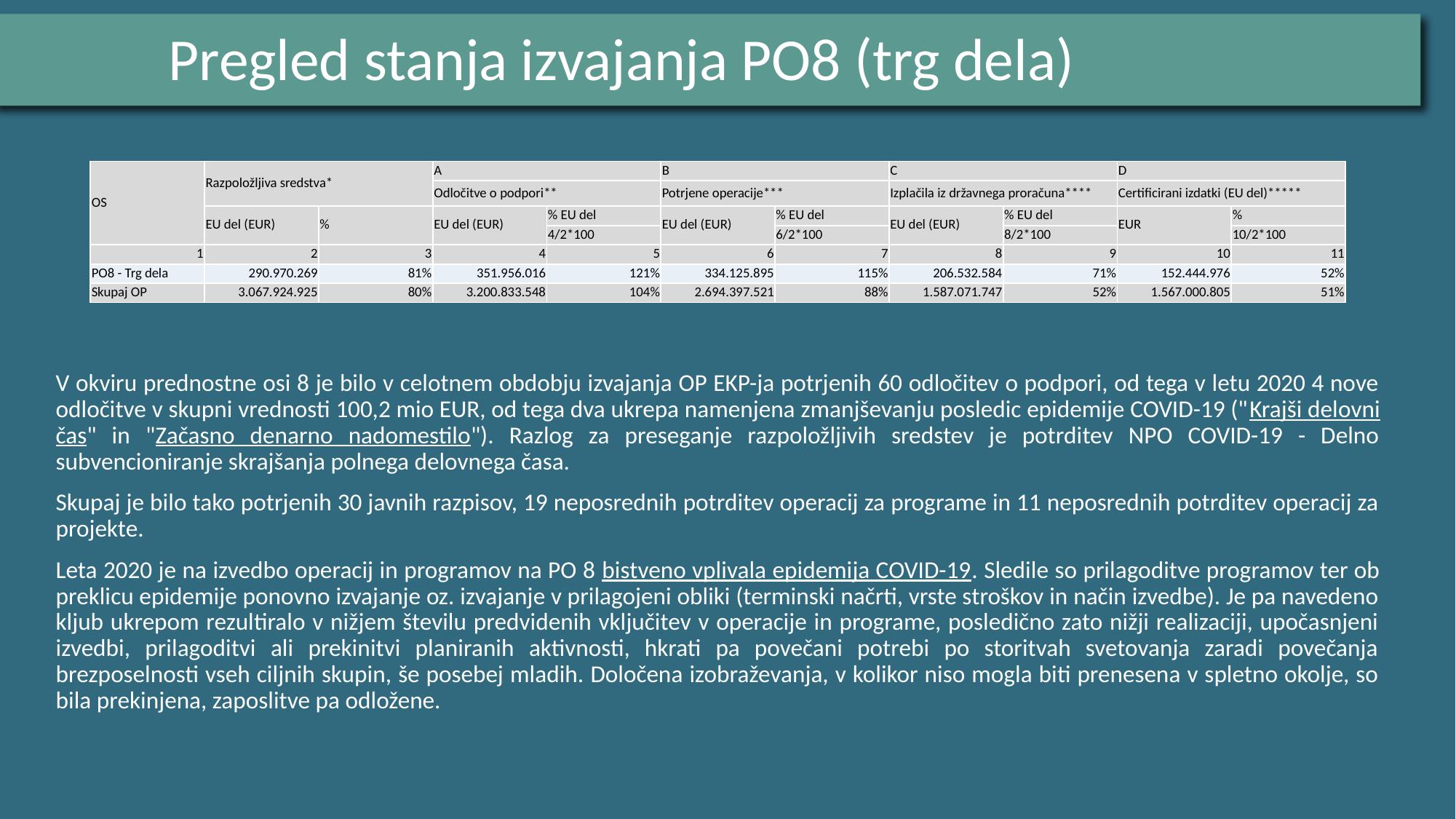

# Pregled stanja izvajanja PO8 (trg dela)
| OS | Razpoložljiva sredstva\* |  | A |  | B |  | C |  | D |  |
| --- | --- | --- | --- | --- | --- | --- | --- | --- | --- | --- |
|  |  |  | Odločitve o podpori\*\* |  | Potrjene operacije\*\*\* |  | Izplačila iz državnega proračuna\*\*\*\* |  | Certificirani izdatki (EU del)\*\*\*\*\* |  |
|  | EU del (EUR) | % | EU del (EUR) | % EU del | EU del (EUR) | % EU del | EU del (EUR) | % EU del | EUR | % |
|  |  |  |  | 4/2\*100 |  | 6/2\*100 |  | 8/2\*100 |  | 10/2\*100 |
| 1 | 2 | 3 | 4 | 5 | 6 | 7 | 8 | 9 | 10 | 11 |
| PO8 - Trg dela | 290.970.269 | 81% | 351.956.016 | 121% | 334.125.895 | 115% | 206.532.584 | 71% | 152.444.976 | 52% |
| Skupaj OP | 3.067.924.925 | 80% | 3.200.833.548 | 104% | 2.694.397.521 | 88% | 1.587.071.747 | 52% | 1.567.000.805 | 51% |
V okviru prednostne osi 8 je bilo v celotnem obdobju izvajanja OP EKP-ja potrjenih 60 odločitev o podpori, od tega v letu 2020 4 nove odločitve v skupni vrednosti 100,2 mio EUR, od tega dva ukrepa namenjena zmanjševanju posledic epidemije COVID-19 ("Krajši delovni čas" in "Začasno denarno nadomestilo"). Razlog za preseganje razpoložljivih sredstev je potrditev NPO COVID-19 - Delno subvencioniranje skrajšanja polnega delovnega časa.
Skupaj je bilo tako potrjenih 30 javnih razpisov, 19 neposrednih potrditev operacij za programe in 11 neposrednih potrditev operacij za projekte.
Leta 2020 je na izvedbo operacij in programov na PO 8 bistveno vplivala epidemija COVID-19. Sledile so prilagoditve programov ter ob preklicu epidemije ponovno izvajanje oz. izvajanje v prilagojeni obliki (terminski načrti, vrste stroškov in način izvedbe). Je pa navedeno kljub ukrepom rezultiralo v nižjem številu predvidenih vključitev v operacije in programe, posledično zato nižji realizaciji, upočasnjeni izvedbi, prilagoditvi ali prekinitvi planiranih aktivnosti, hkrati pa povečani potrebi po storitvah svetovanja zaradi povečanja brezposelnosti vseh ciljnih skupin, še posebej mladih. Določena izobraževanja, v kolikor niso mogla biti prenesena v spletno okolje, so bila prekinjena, zaposlitve pa odložene.